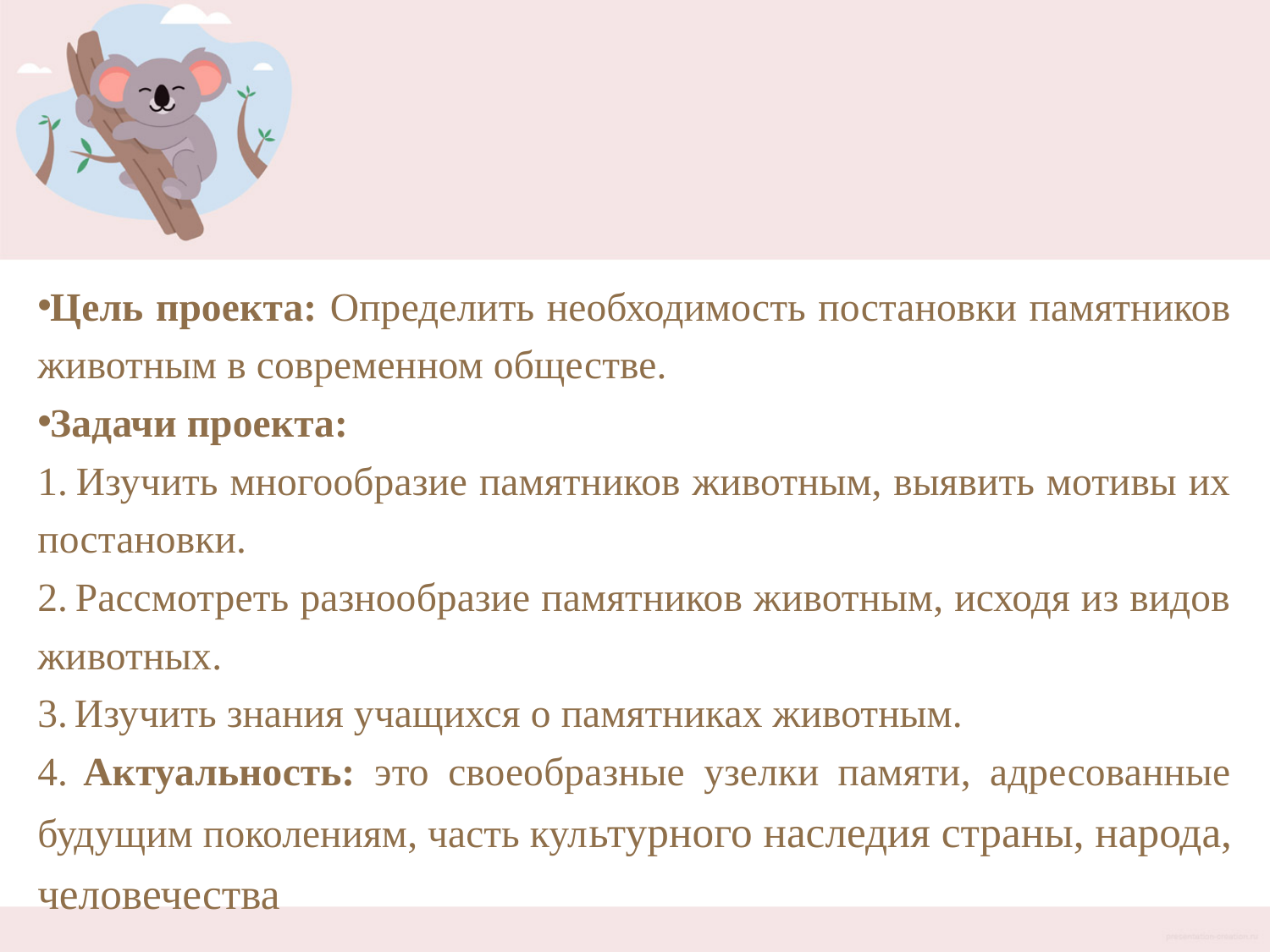

#
Цель проекта: Определить необходимость постановки памятников животным в современном обществе.
Задачи проекта:
 Изучить многообразие памятников животным, выявить мотивы их постановки.
 Рассмотреть разнообразие памятников животным, исходя из видов животных.
 Изучить знания учащихся о памятниках животным.
 Актуальность: это своеобразные узелки памяти, адресованные будущим поколениям, часть культурного наследия страны, народа, человечества